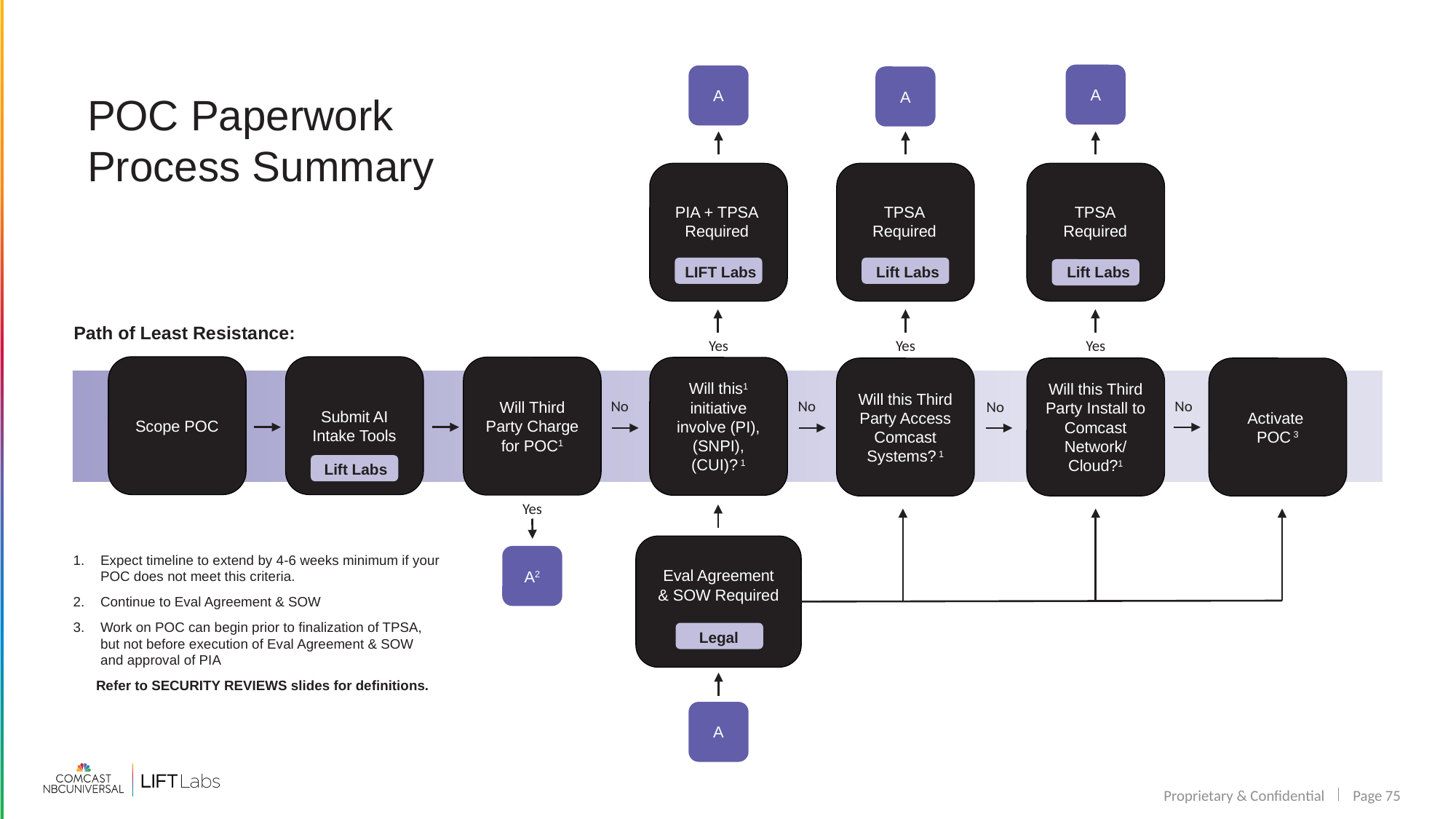

POC Paperwork Process Summary

PIA + TPSA
Required
TPSA
Required
TPSA
Required
Lift Labs

Lift Labs

LIFT Labs

Scope POC
Submit AI Intake Tools
Will Third Party Charge for POC1
Will this1 initiative involve (PI), (SNPI), (CUI)? 1
Will this Third Party Install to Comcast Network/
Cloud?1
Will this Third Party Access Comcast Systems? 1
Activate
POC 3
Lift Labs

Eval Agreement
& SOW Required
Legal